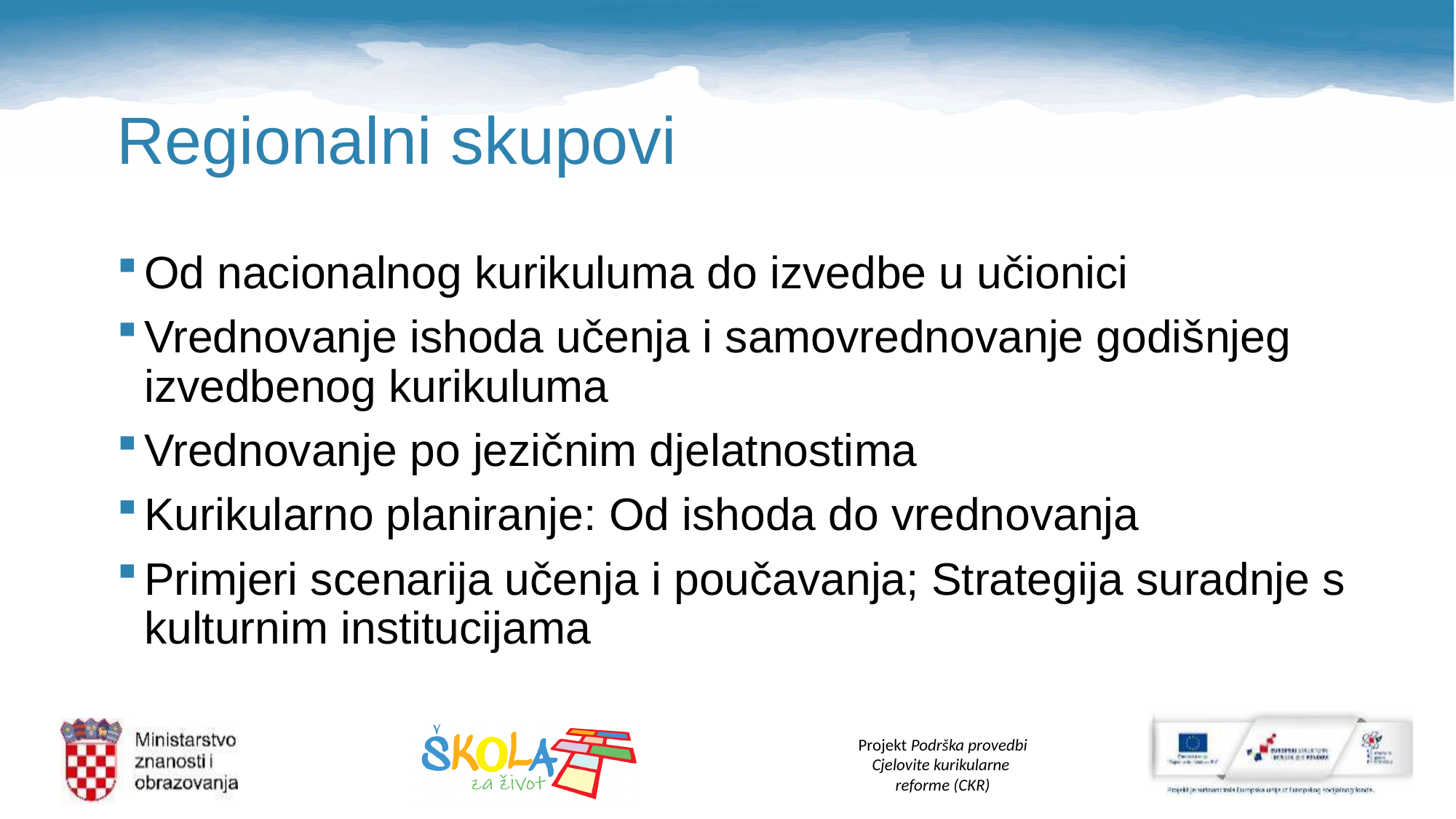

# Regionalni skupovi
Od nacionalnog kurikuluma do izvedbe u učionici
Vrednovanje ishoda učenja i samovrednovanje godišnjeg izvedbenog kurikuluma
Vrednovanje po jezičnim djelatnostima
Kurikularno planiranje: Od ishoda do vrednovanja
Primjeri scenarija učenja i poučavanja; Strategija suradnje s kulturnim institucijama